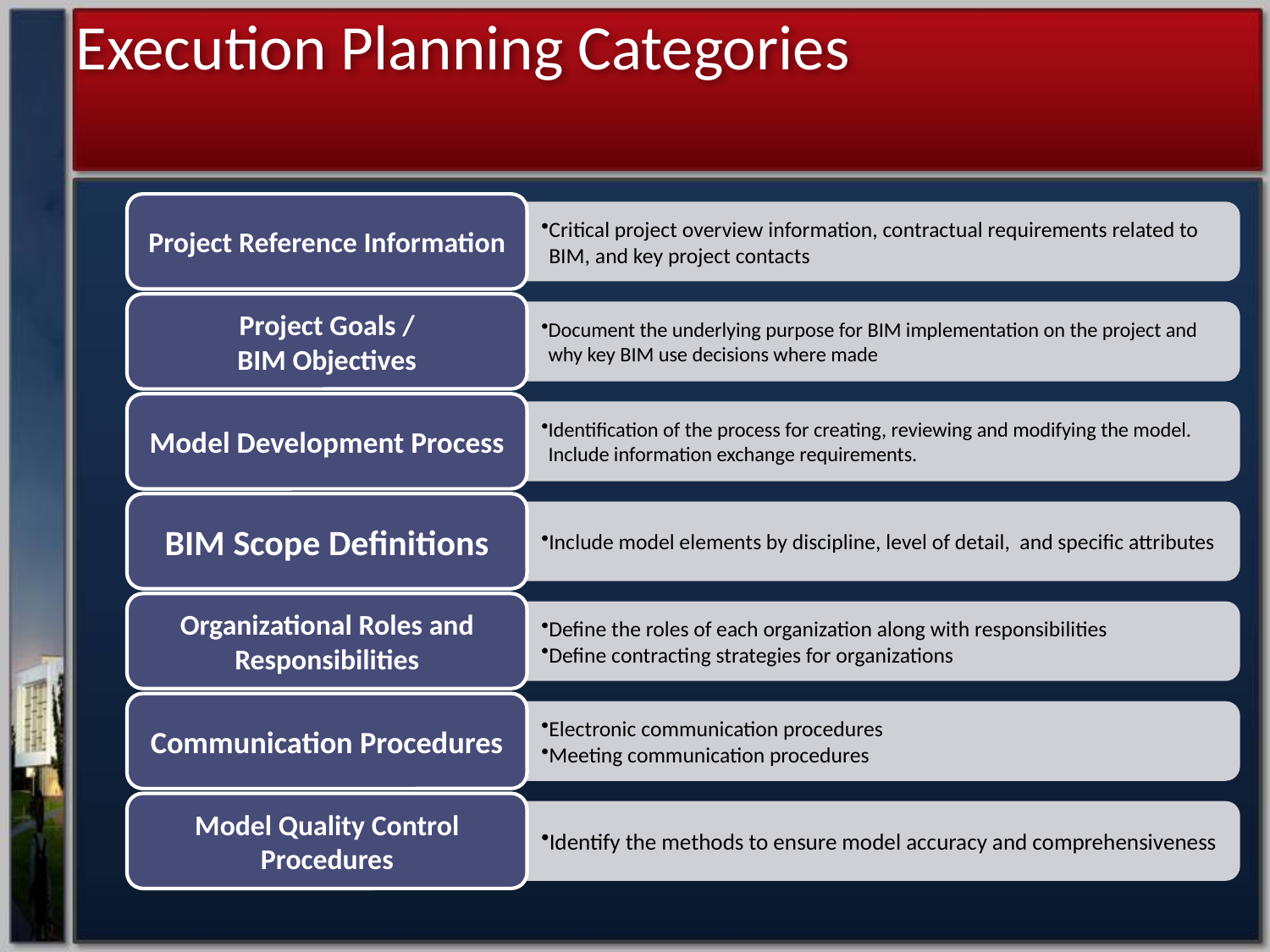

Execution Planning Categories
Project Reference Information
Critical project overview information, contractual requirements related to BIM, and key project contacts
Model Development Process
Identification of the process for creating, reviewing and modifying the model.  Include information exchange requirements.
Communication Procedures
Electronic communication procedures
Meeting communication procedures
Model Quality Control Procedures
Identify the methods to ensure model accuracy and comprehensiveness
Organizational Roles and Responsibilities
Define the roles of each organization along with responsibilities
Define contracting strategies for organizations
BIM Scope Definitions
Include model elements by discipline, level of detail,  and specific attributes
Project Goals /
BIM Objectives
Document the underlying purpose for BIM implementation on the project and why key BIM use decisions where made